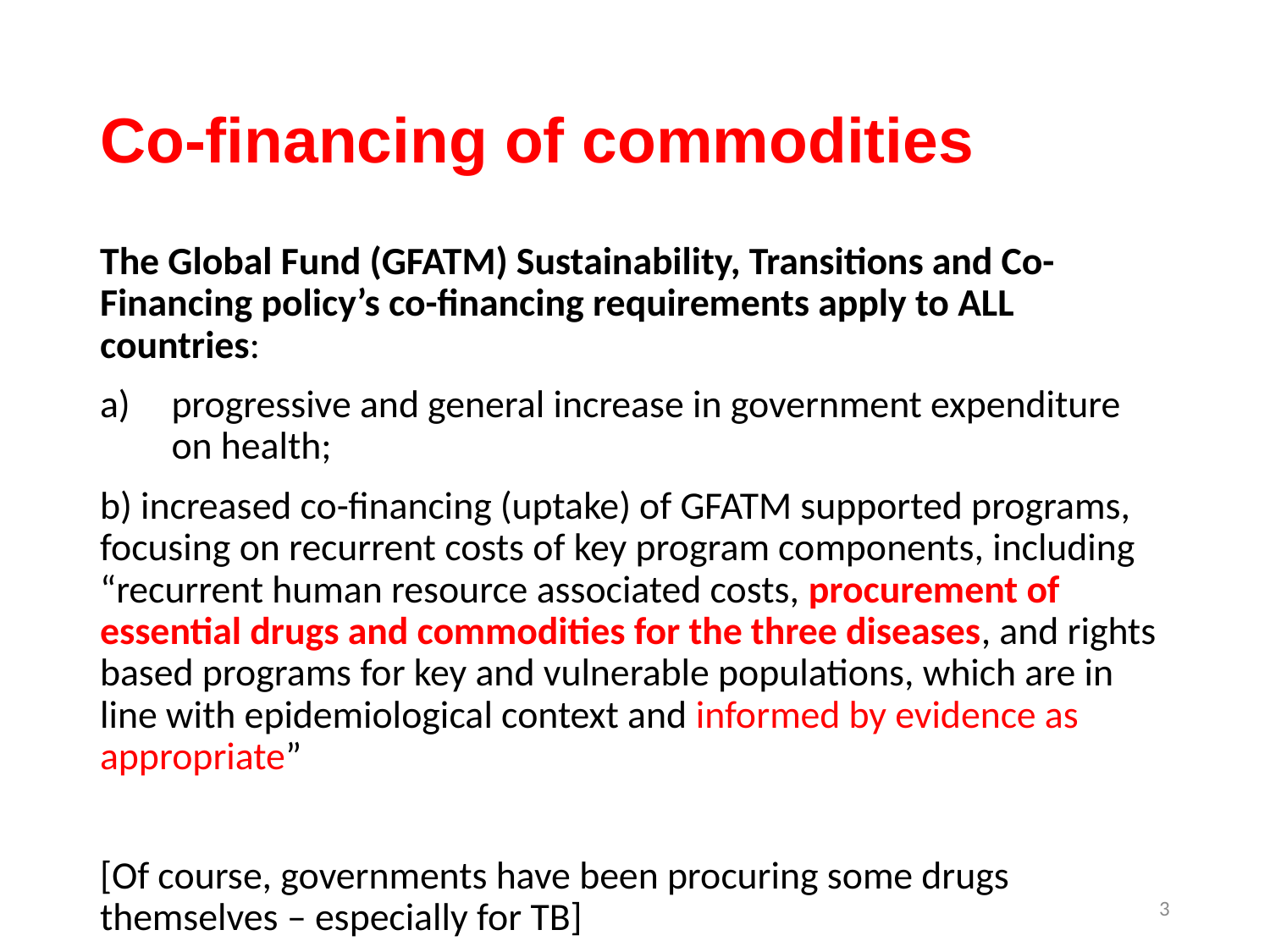

# Co-financing of commodities
The Global Fund (GFATM) Sustainability, Transitions and Co-Financing policy’s co-financing requirements apply to ALL countries:
progressive and general increase in government expenditure on health;
b) increased co-financing (uptake) of GFATM supported programs, focusing on recurrent costs of key program components, including “recurrent human resource associated costs, procurement of essential drugs and commodities for the three diseases, and rights based programs for key and vulnerable populations, which are in line with epidemiological context and informed by evidence as appropriate”

[Of course, governments have been procuring some drugs themselves – especially for TB]

3